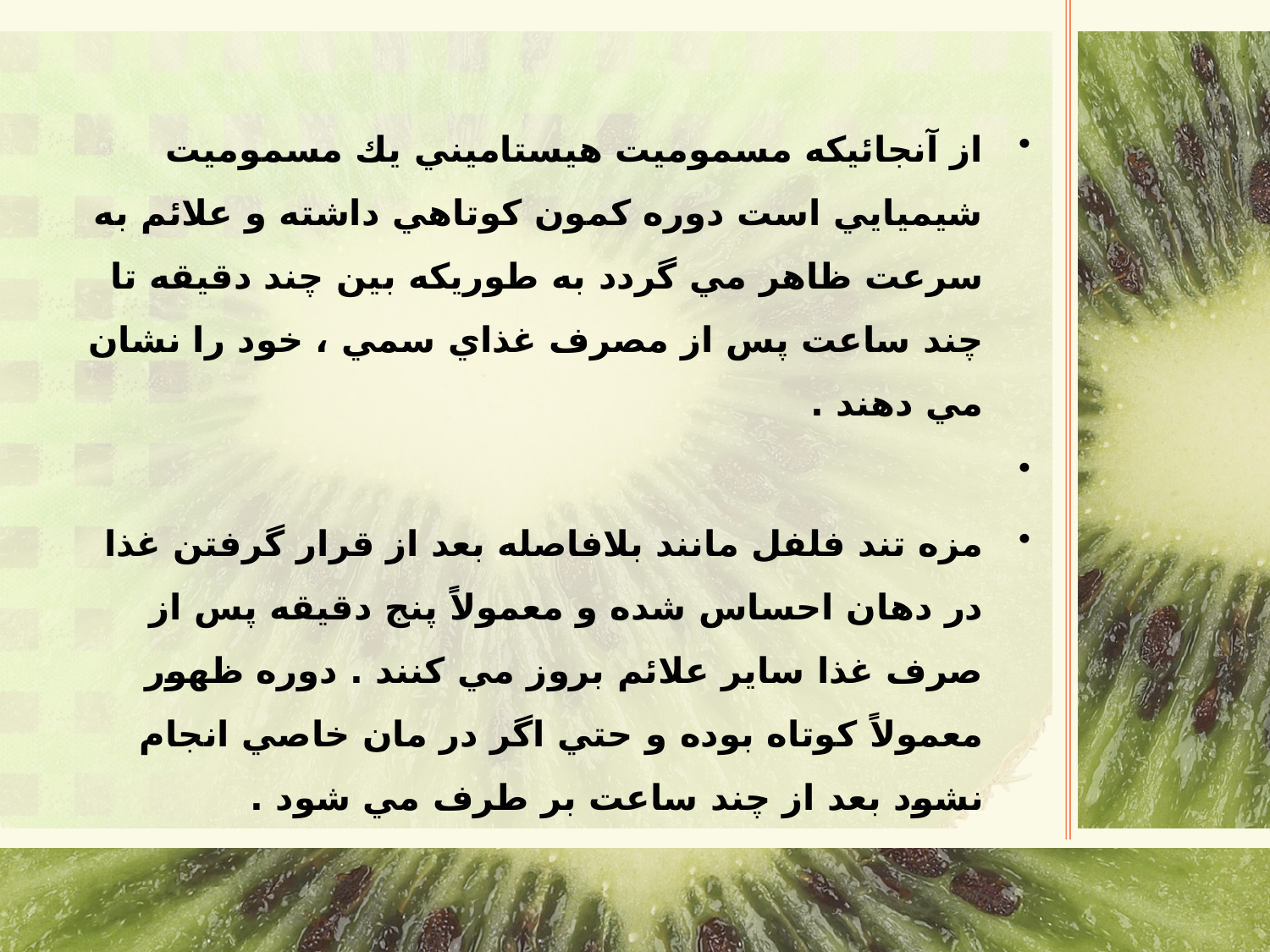

از آنجائيكه مسموميت هيستاميني يك مسموميت شيميايي است دوره كمون كوتاهي داشته و علائم به سرعت ظاهر مي گردد به طوريكه بين چند دقيقه تا چند ساعت پس از مصرف غذاي سمي ، خود را نشان  مي دهند .

مزه تند فلفل مانند بلافاصله بعد از قرار گرفتن غذا در دهان احساس شده و معمولاً پنج دقيقه پس از صرف غذا ساير علائم بروز مي كنند . دوره ظهور معمولاً كوتاه بوده و حتي اگر در مان خاصي انجام نشود بعد از چند ساعت بر طرف مي شود .